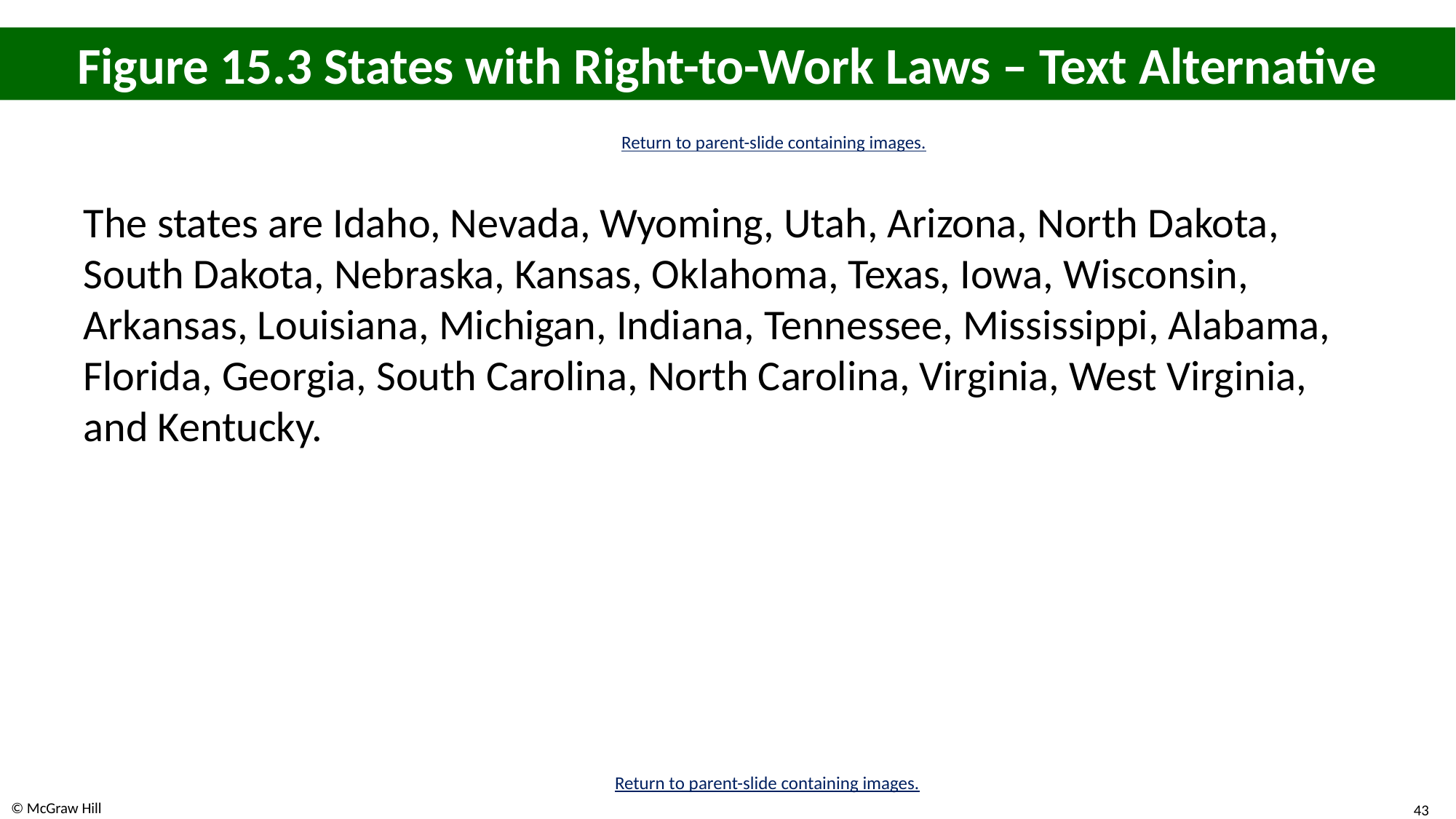

# Figure 15.3 States with Right-to-Work Laws – Text Alternative
Return to parent-slide containing images.
The states are Idaho, Nevada, Wyoming, Utah, Arizona, North Dakota, South Dakota, Nebraska, Kansas, Oklahoma, Texas, Iowa, Wisconsin, Arkansas, Louisiana, Michigan, Indiana, Tennessee, Mississippi, Alabama, Florida, Georgia, South Carolina, North Carolina, Virginia, West Virginia, and Kentucky.
Return to parent-slide containing images.